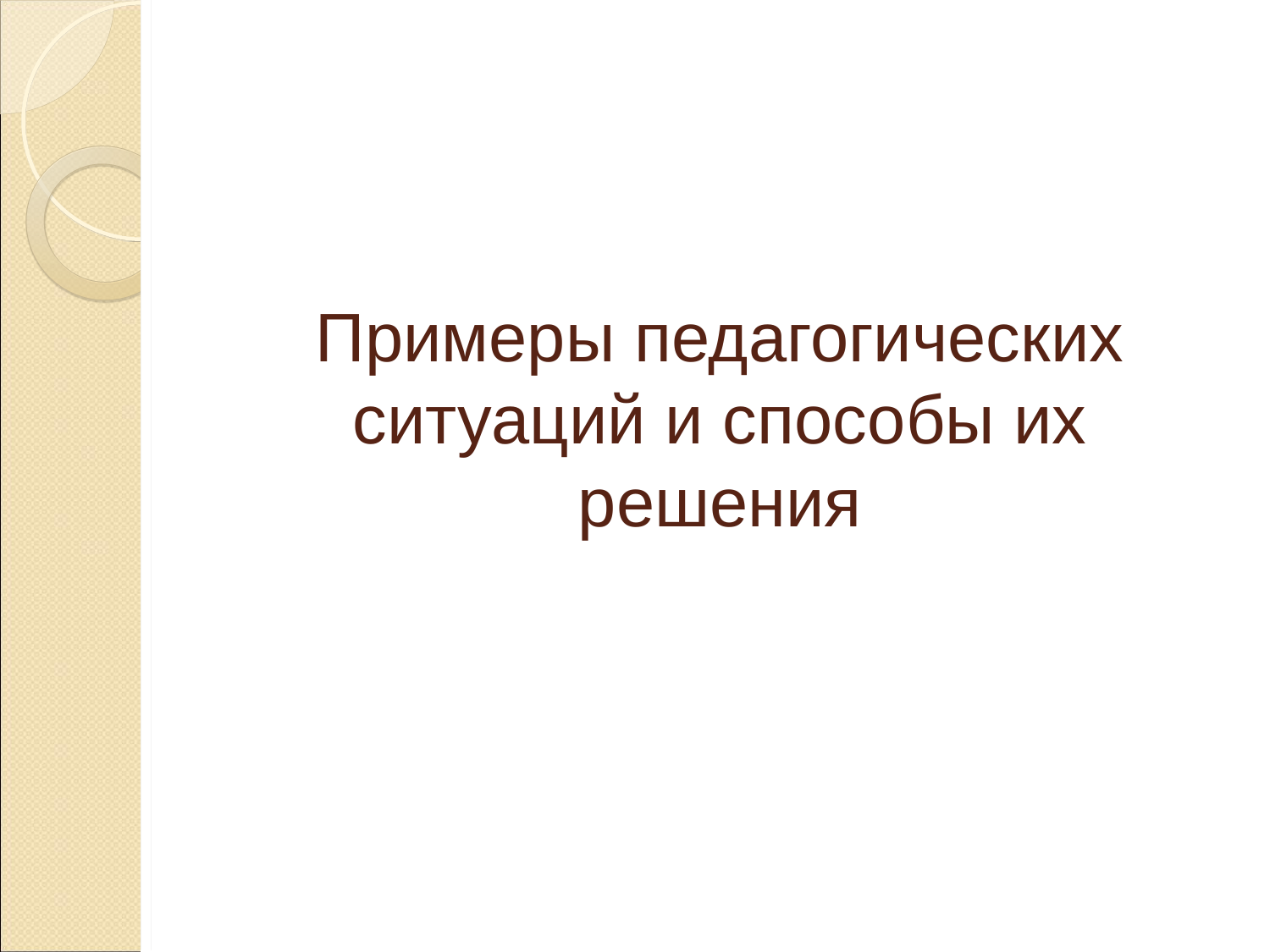

# Примеры педагогических ситуаций и способы их решения